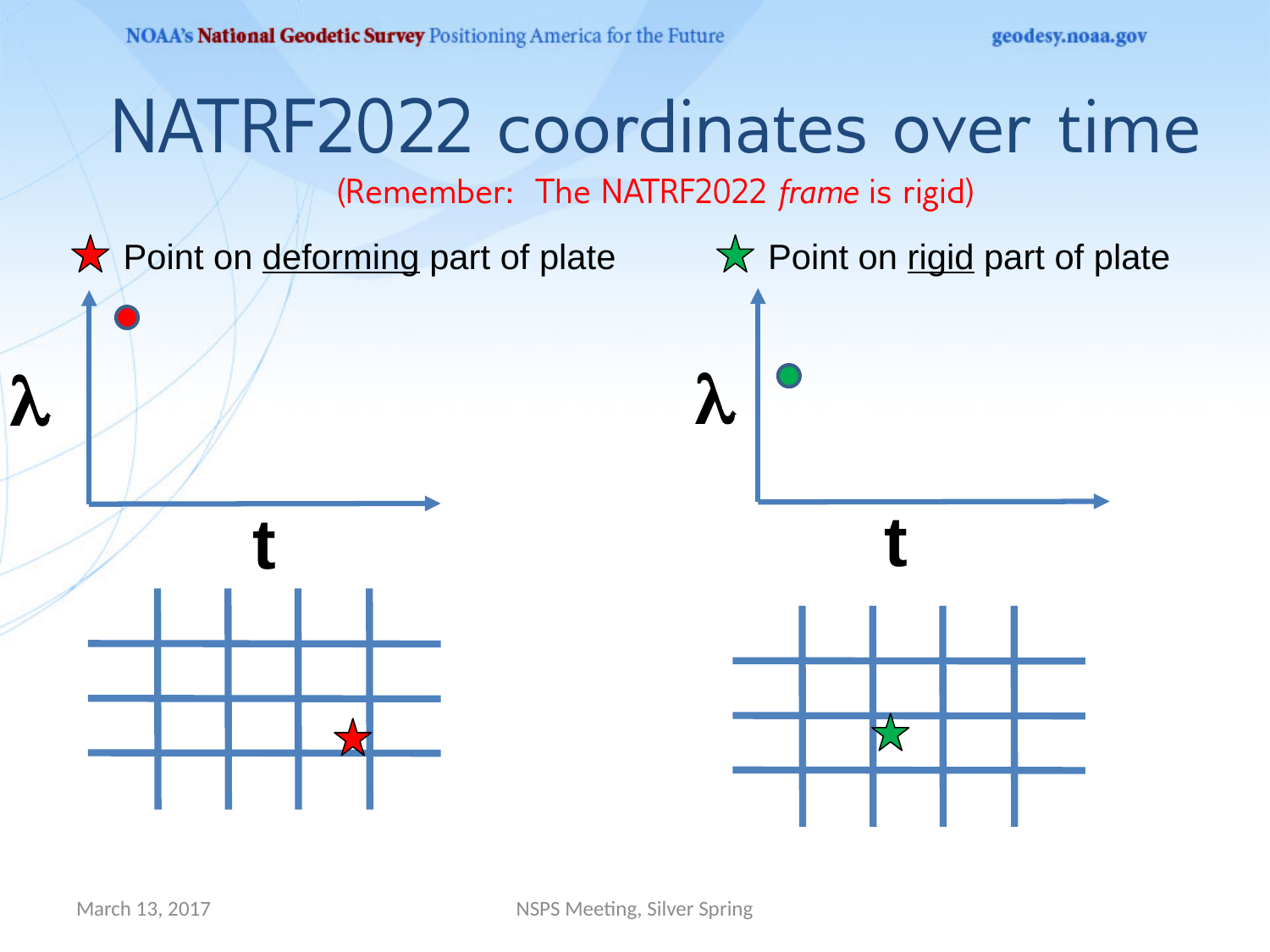

NATRF2022 coordinates over time
(Remember:  The NATRF2022 frame is rigid)
Point on deforming part of plate
Point on rigid part of plate

λ
λ

t
t

March 13, 2017
NSPS Meeting, Silver Spring